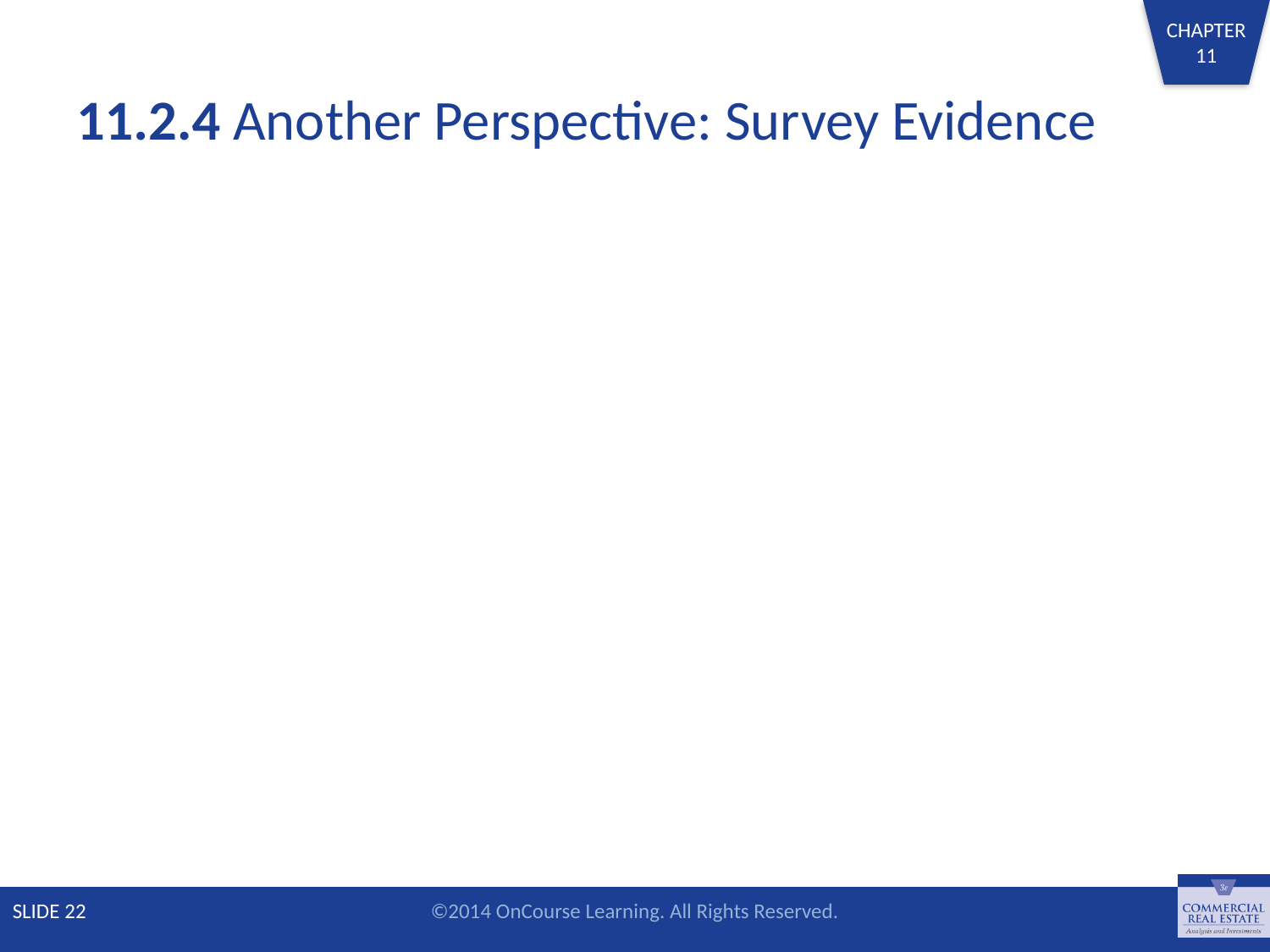

# 11.2.4 Another Perspective: Survey Evidence

SLIDE 22